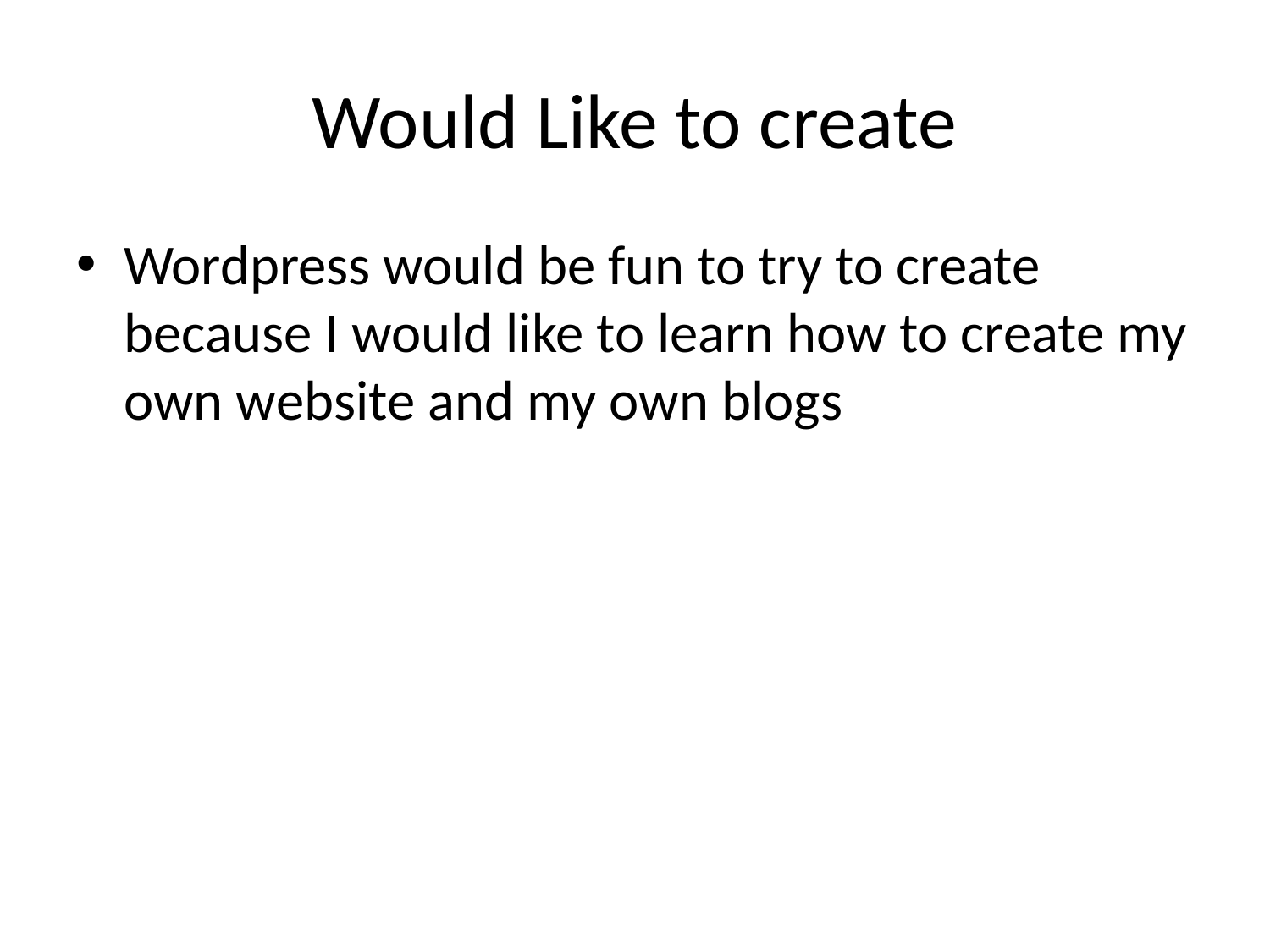

# Would Like to create
Wordpress would be fun to try to create because I would like to learn how to create my own website and my own blogs